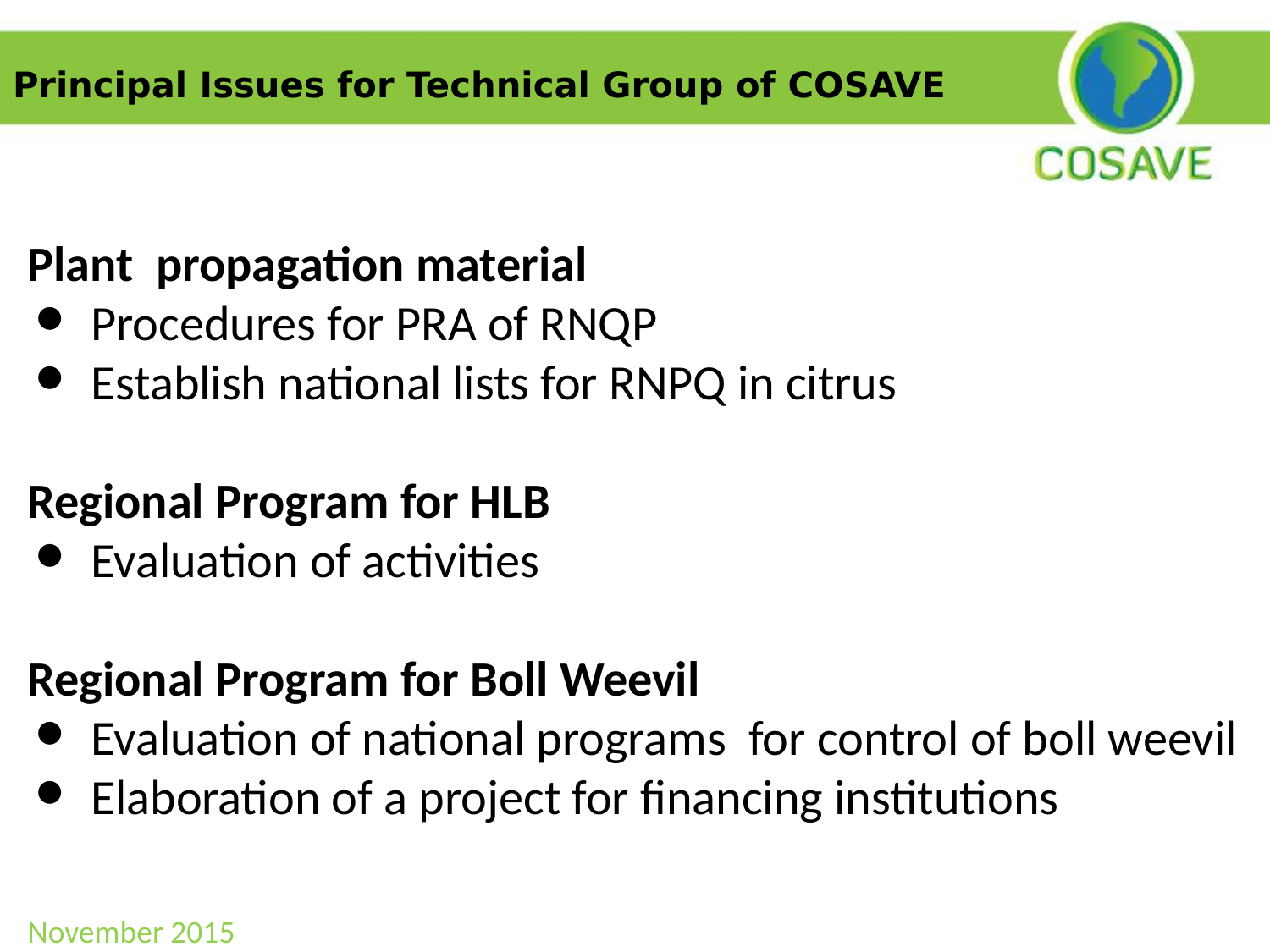

Principal Issues for Technical Group of COSAVE

Plant  propagation material
Procedures for PRA of RNQP
Establish national lists for RNPQ in citrus

Regional Program for HLB
Evaluation of activities

Regional Program for Boll Weevil
Evaluation of national programs  for control of boll weevil
Elaboration of a project for financing institutions

November 2015